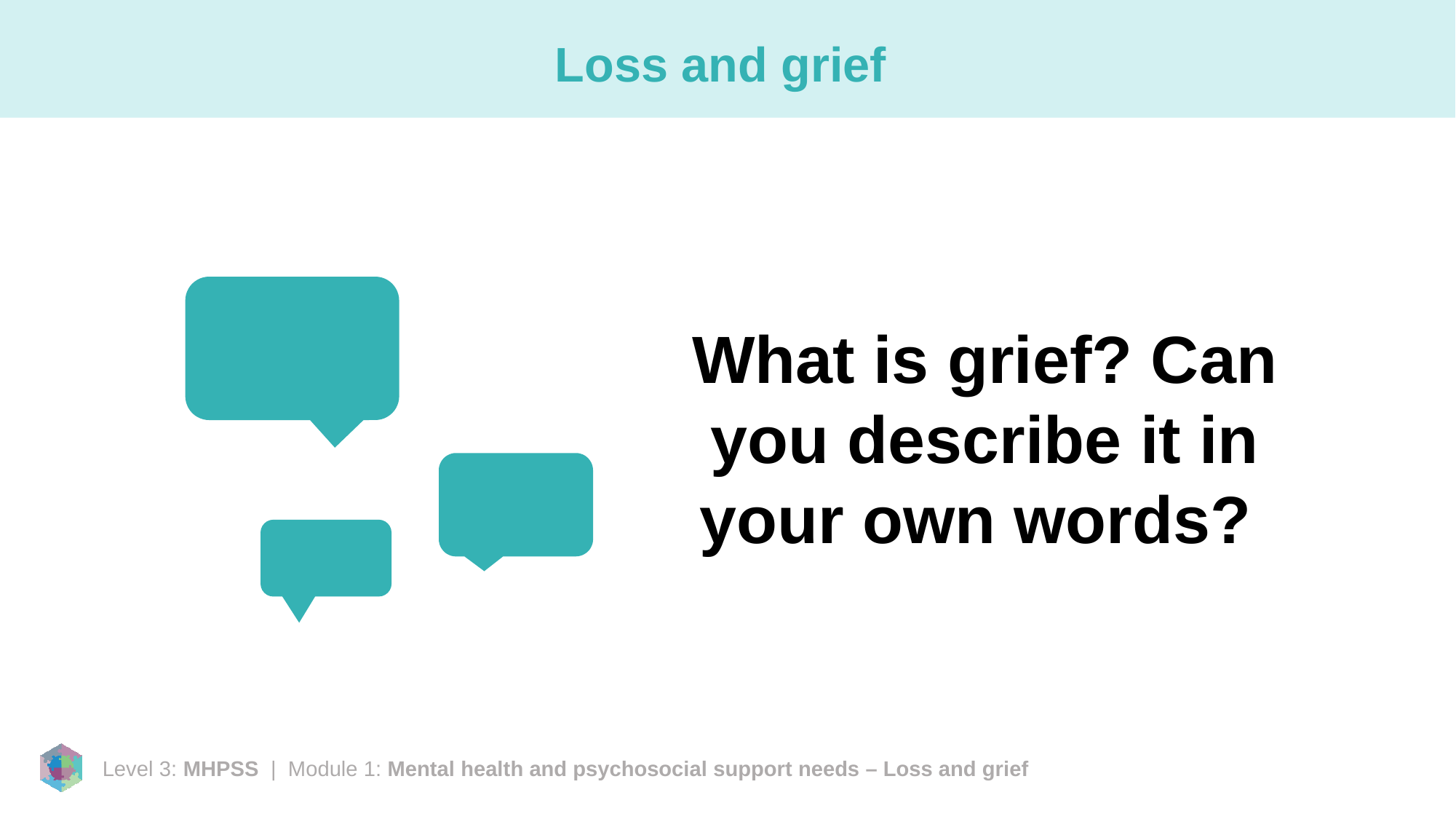

# Loss and grief
What is grief? Can you describe it in your own words?